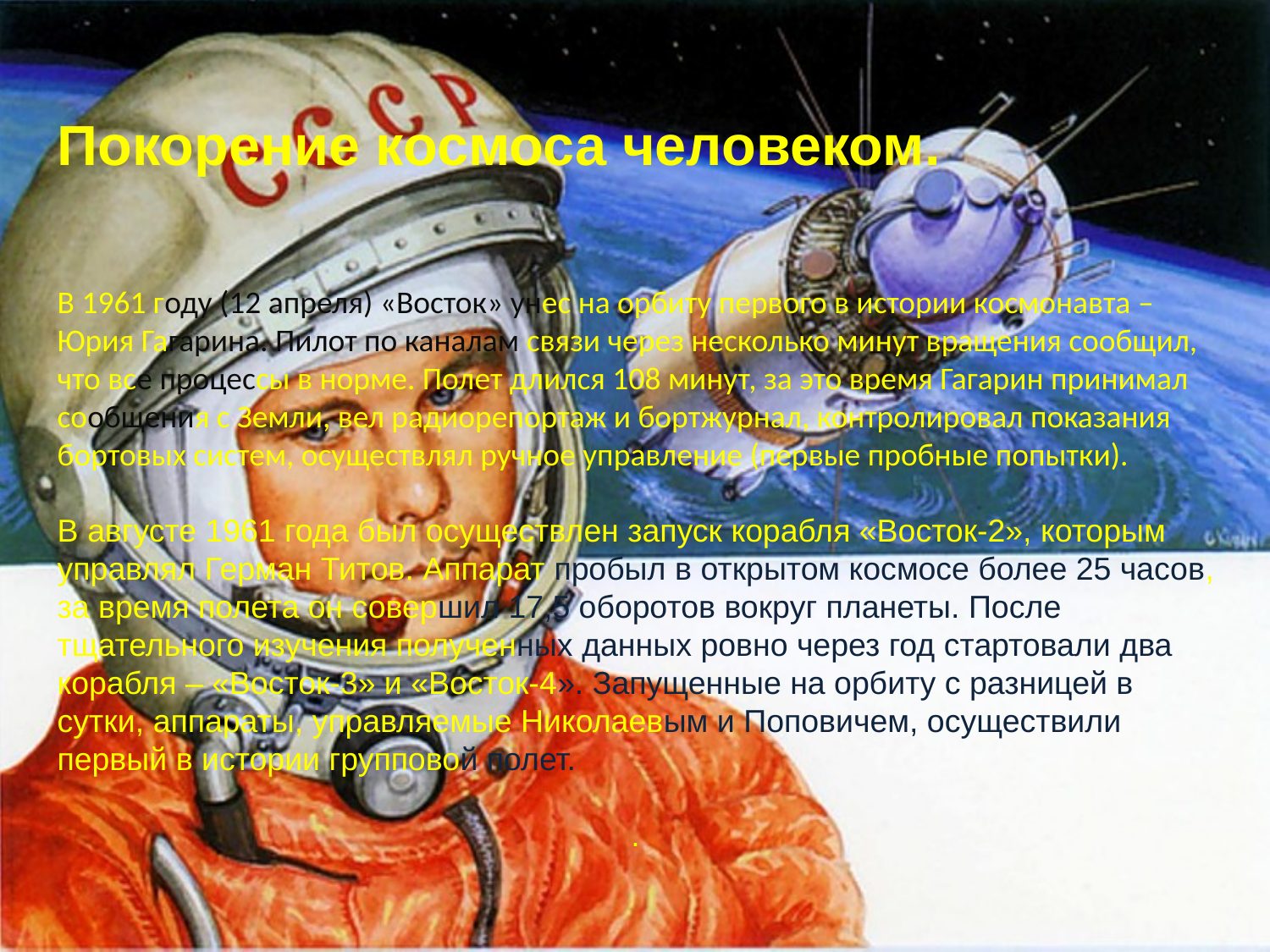

Покорение космоса человеком.

В 1961 году (12 апреля) «Восток» унес на орбиту первого в истории космонавта – Юрия Гагарина. Пилот по каналам связи через несколько минут вращения сообщил, что все процессы в норме. Полет длился 108 минут, за это время Гагарин принимал сообщения с Земли, вел радиорепортаж и бортжурнал, контролировал показания бортовых систем, осуществлял ручное управление (первые пробные попытки).

В августе 1961 года был осуществлен запуск корабля «Восток-2», которым управлял Герман Титов. Аппарат пробыл в открытом космосе более 25 часов, за время полета он совершил 17,5 оборотов вокруг планеты. После тщательного изучения полученных данных ровно через год стартовали два корабля – «Восток-3» и «Восток-4». Запущенные на орбиту с разницей в сутки, аппараты, управляемые Николаевым и Поповичем, осуществили первый в истории групповой полет.

.